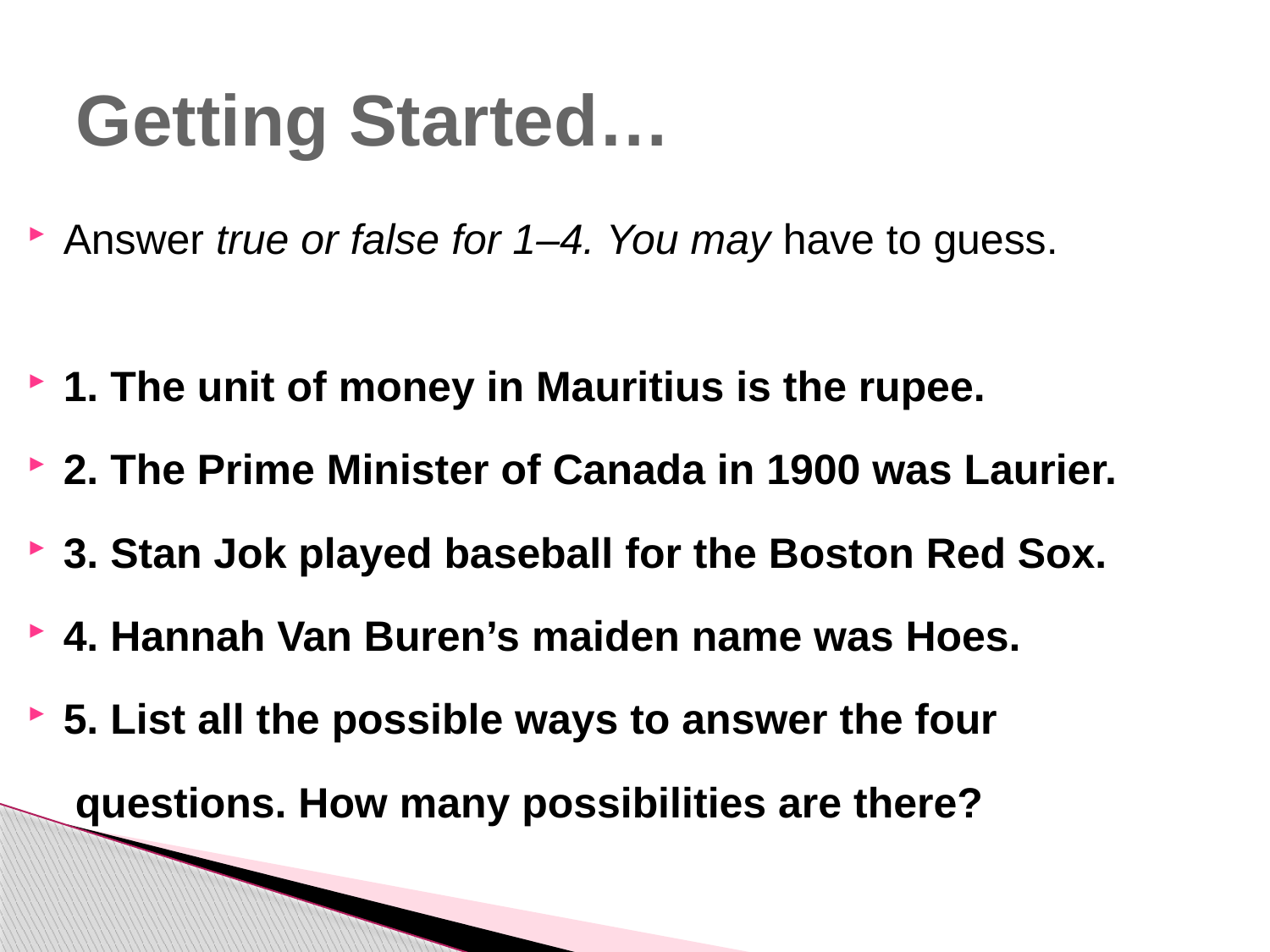

# Getting Started…
Answer true or false for 1–4. You may have to guess.

1. The unit of money in Mauritius is the rupee.
2. The Prime Minister of Canada in 1900 was Laurier.
3. Stan Jok played baseball for the Boston Red Sox.
4. Hannah Van Buren’s maiden name was Hoes.
5. List all the possible ways to answer the four
    questions. How many possibilities are there?